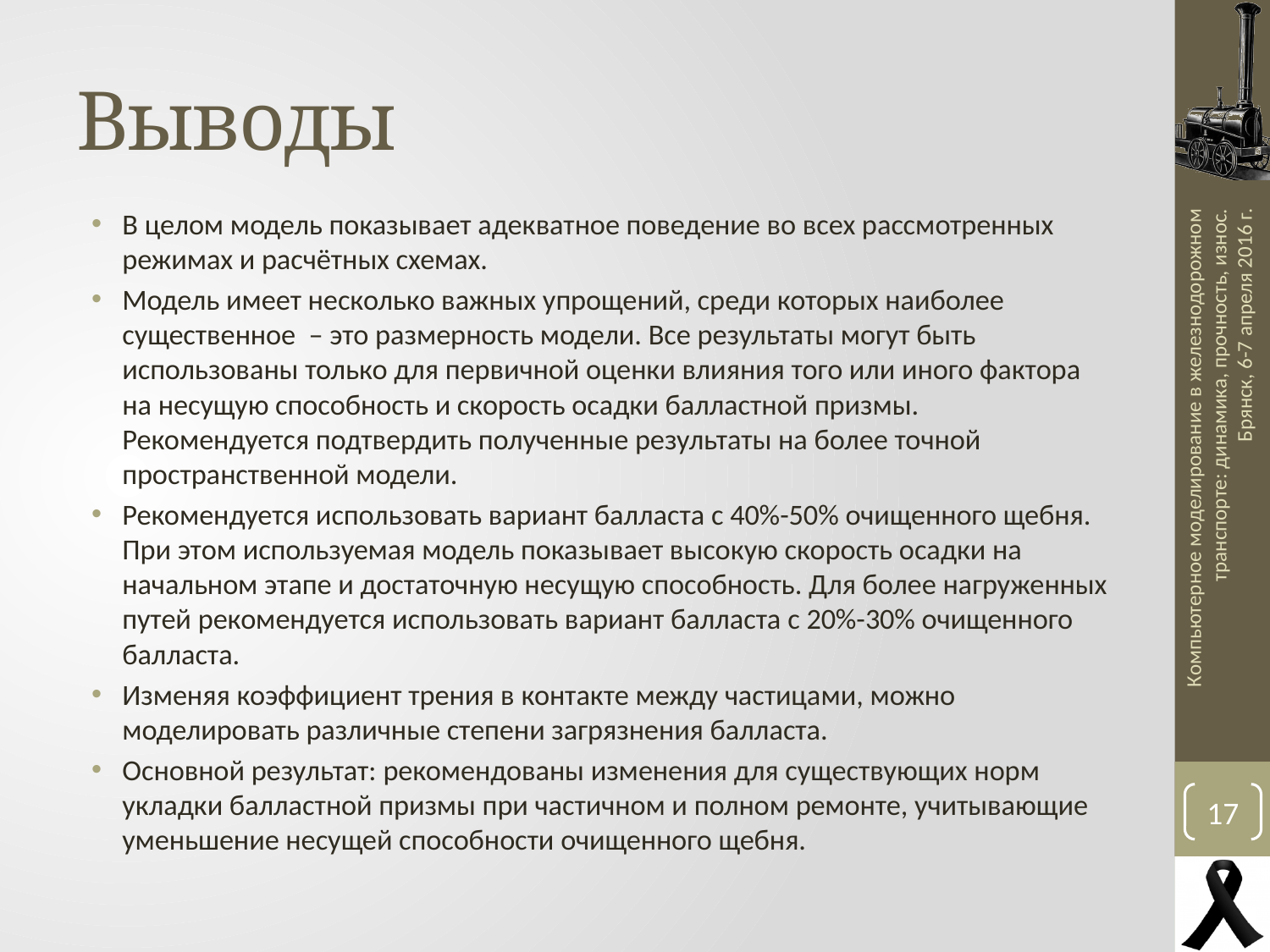

# Выводы
В целом модель показывает адекватное поведение во всех рассмотренных режимах и расчётных схемах.
Модель имеет несколько важных упрощений, среди которых наиболее существенное  – это размерность модели. Все результаты могут быть использованы только для первичной оценки влияния того или иного фактора на несущую способность и скорость осадки балластной призмы. Рекомендуется подтвердить полученные результаты на более точной пространственной модели.
Рекомендуется использовать вариант балласта с 40%-50% очищенного щебня. При этом используемая модель показывает высокую скорость осадки на начальном этапе и достаточную несущую способность. Для более нагруженных путей рекомендуется использовать вариант балласта с 20%-30% очищенного балласта.
Изменяя коэффициент трения в контакте между частицами, можно моделировать различные степени загрязнения балласта.
Основной результат: рекомендованы изменения для существующих норм укладки балластной призмы при частичном и полном ремонте, учитывающие уменьшение несущей способности очищенного щебня.
Компьютерное моделирование в железнодорожном транспорте: динамика, прочность, износ.
Брянск, 6-7 апреля 2016 г.
17